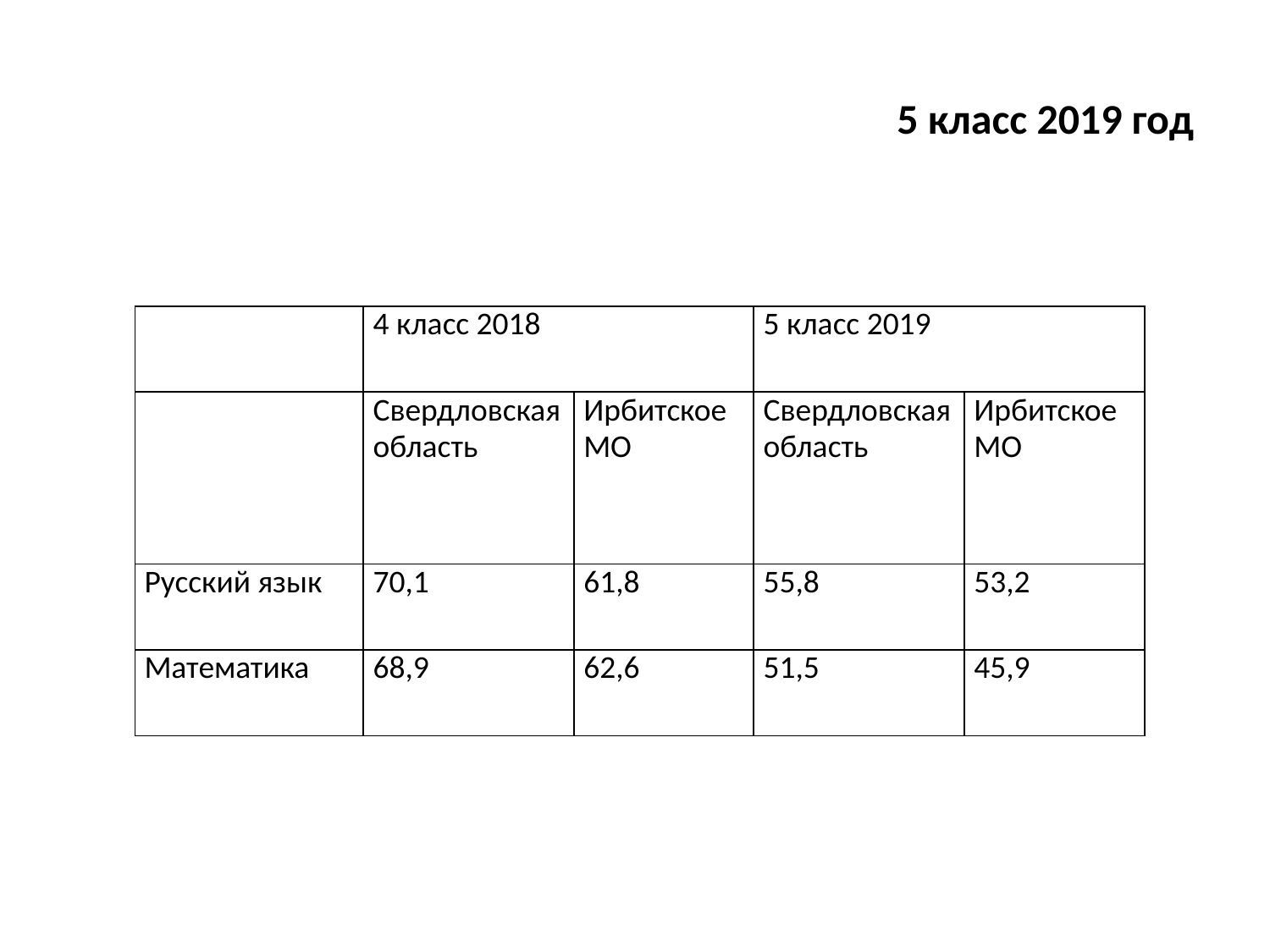

# 5 класс 2019 год
|  | 4 класс 2018 |  | 5 класс 2019 |  |
| --- | --- | --- | --- | --- |
|  | Свердловская область | Ирбитское МО | Свердловская область | Ирбитское МО |
| Русский язык | 70,1 | 61,8 | 55,8 | 53,2 |
| Математика | 68,9 | 62,6 | 51,5 | 45,9 |